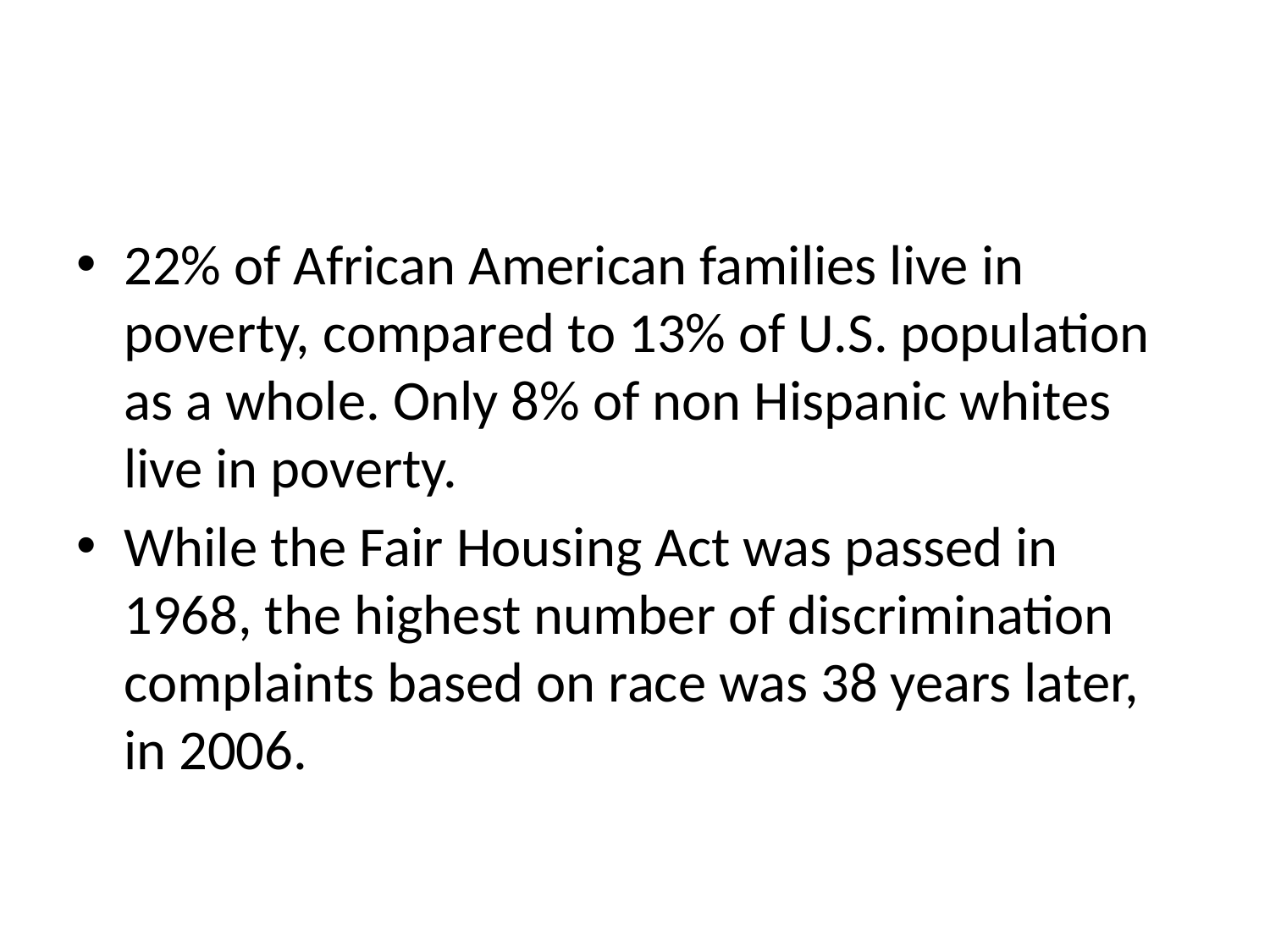

#
22% of African American families live in poverty, compared to 13% of U.S. population as a whole. Only 8% of non Hispanic whites live in poverty.
While the Fair Housing Act was passed in 1968, the highest number of discrimination complaints based on race was 38 years later, in 2006.